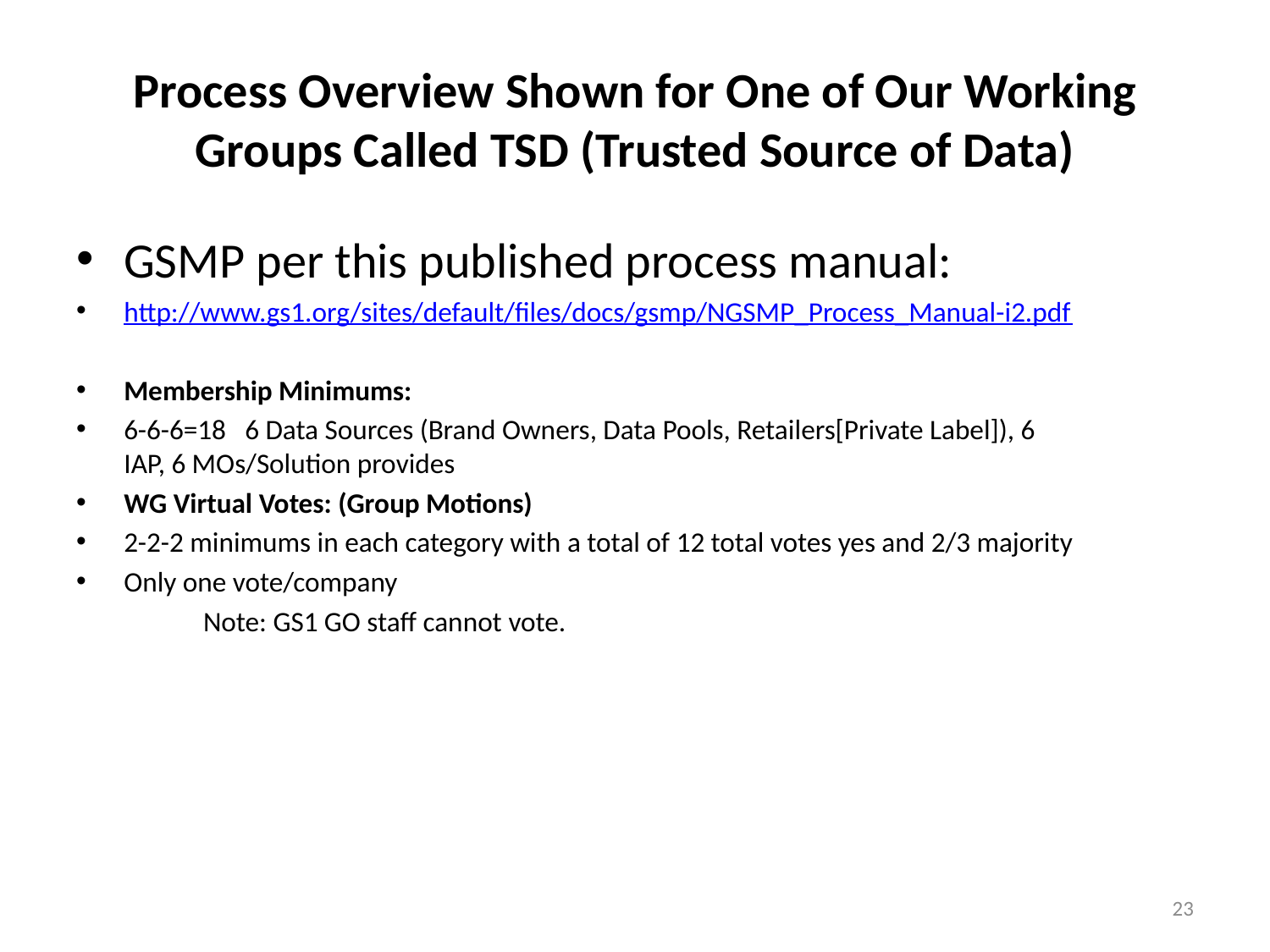

# Process Overview Shown for One of Our Working Groups Called TSD (Trusted Source of Data)
GSMP per this published process manual:
http://www.gs1.org/sites/default/files/docs/gsmp/NGSMP_Process_Manual-i2.pdf

Membership Minimums:
6-6-6=18   6 Data Sources (Brand Owners, Data Pools, Retailers[Private Label]), 6 	  IAP, 6 MOs/Solution provides
WG Virtual Votes: (Group Motions)
2-2-2 minimums in each category with a total of 12 total votes yes and 2/3 majority
Only one vote/company
	Note: GS1 GO staff cannot vote.
23